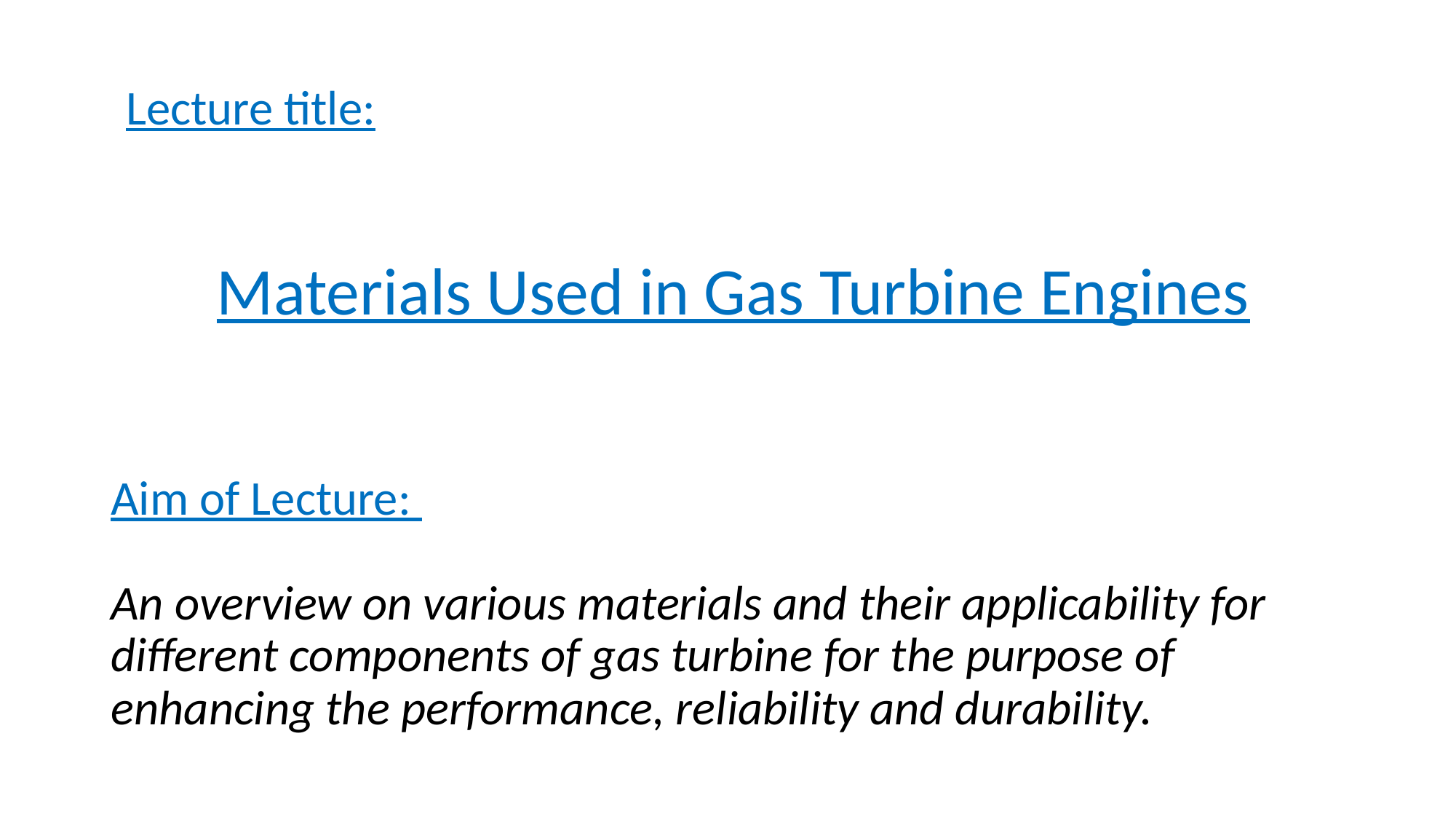

# Lecture title: Materials Used in Gas Turbine Engines Aim of Lecture: An overview on various materials and their applicability for different components of gas turbine for the purpose of enhancing the performance, reliability and durability.